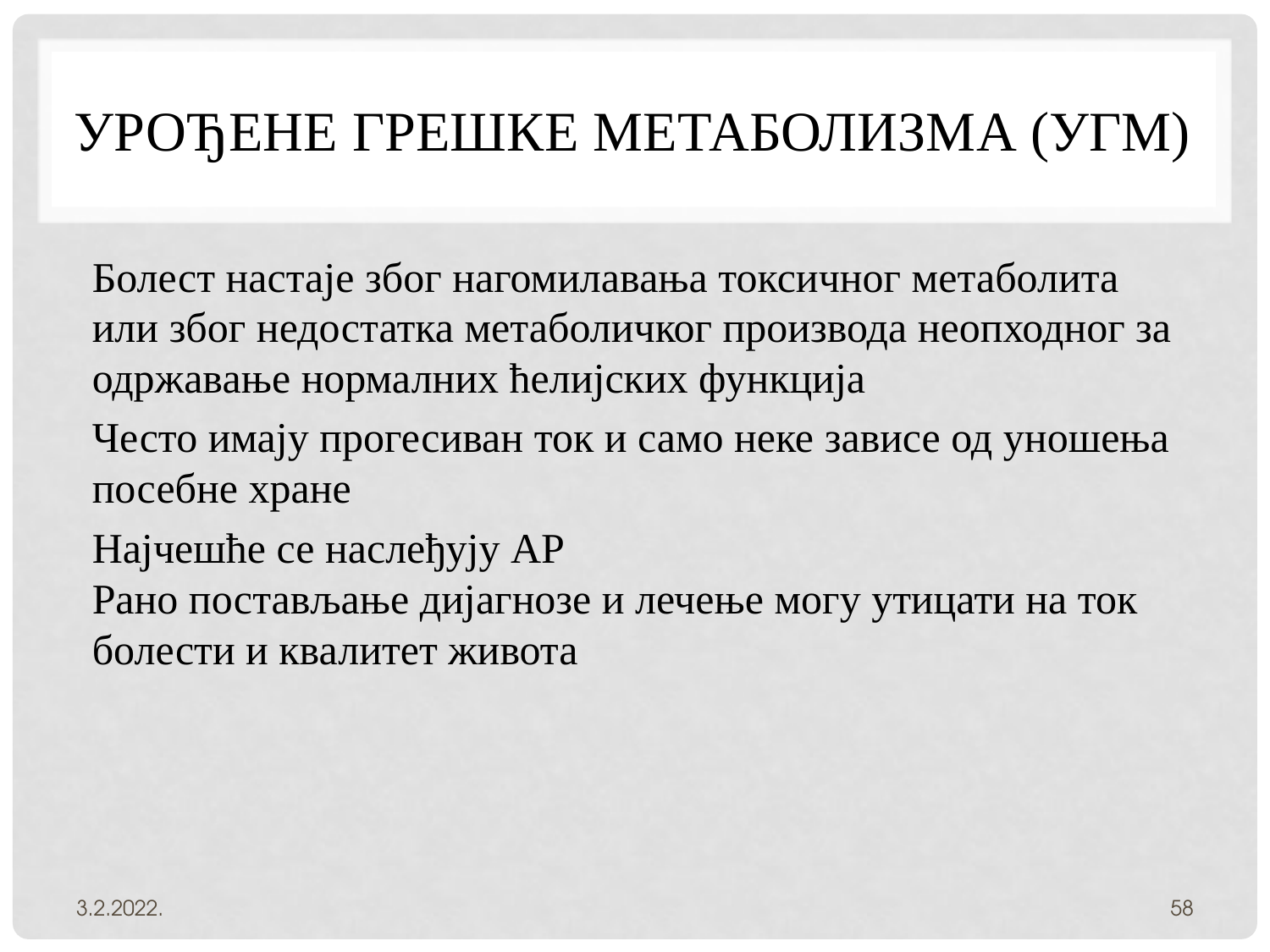

# Урођене грешке метаболизма (УГМ)
Болест настаје због нагомилавања токсичног метаболита или због недостатка метаболичког производа неопходног за одржавање нормалних ћелијских функција
Често имају прогесиван ток и само неке зависе од уношења посебне хране
Најчешће се наслеђују АР
Рано постављање дијагнозе и лечење могу утицати на ток болести и квалитет живота
3.2.2022.
58